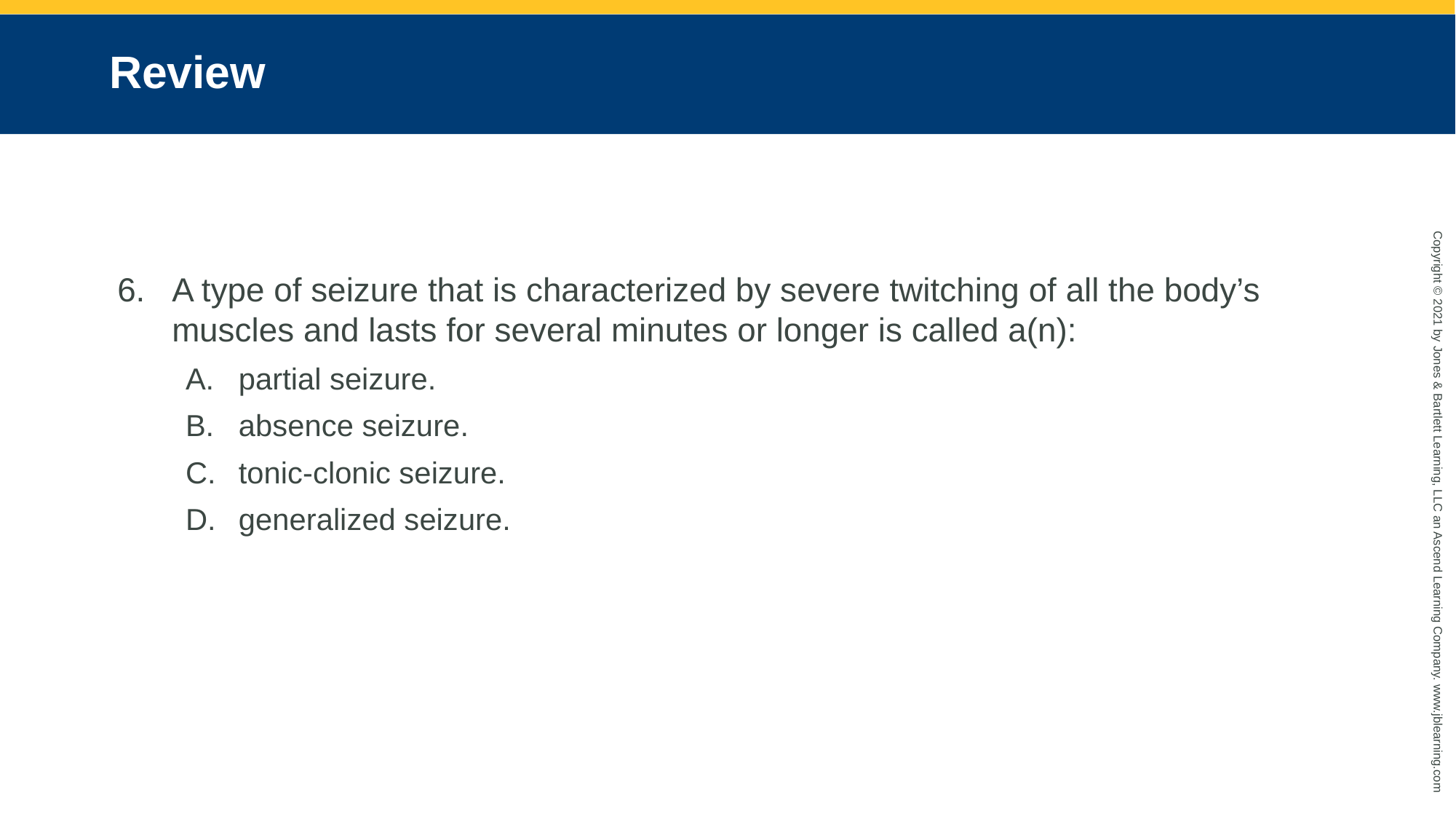

# Review
A type of seizure that is characterized by severe twitching of all the body’s muscles and lasts for several minutes or longer is called a(n):
partial seizure.
absence seizure.
tonic-clonic seizure.
generalized seizure.